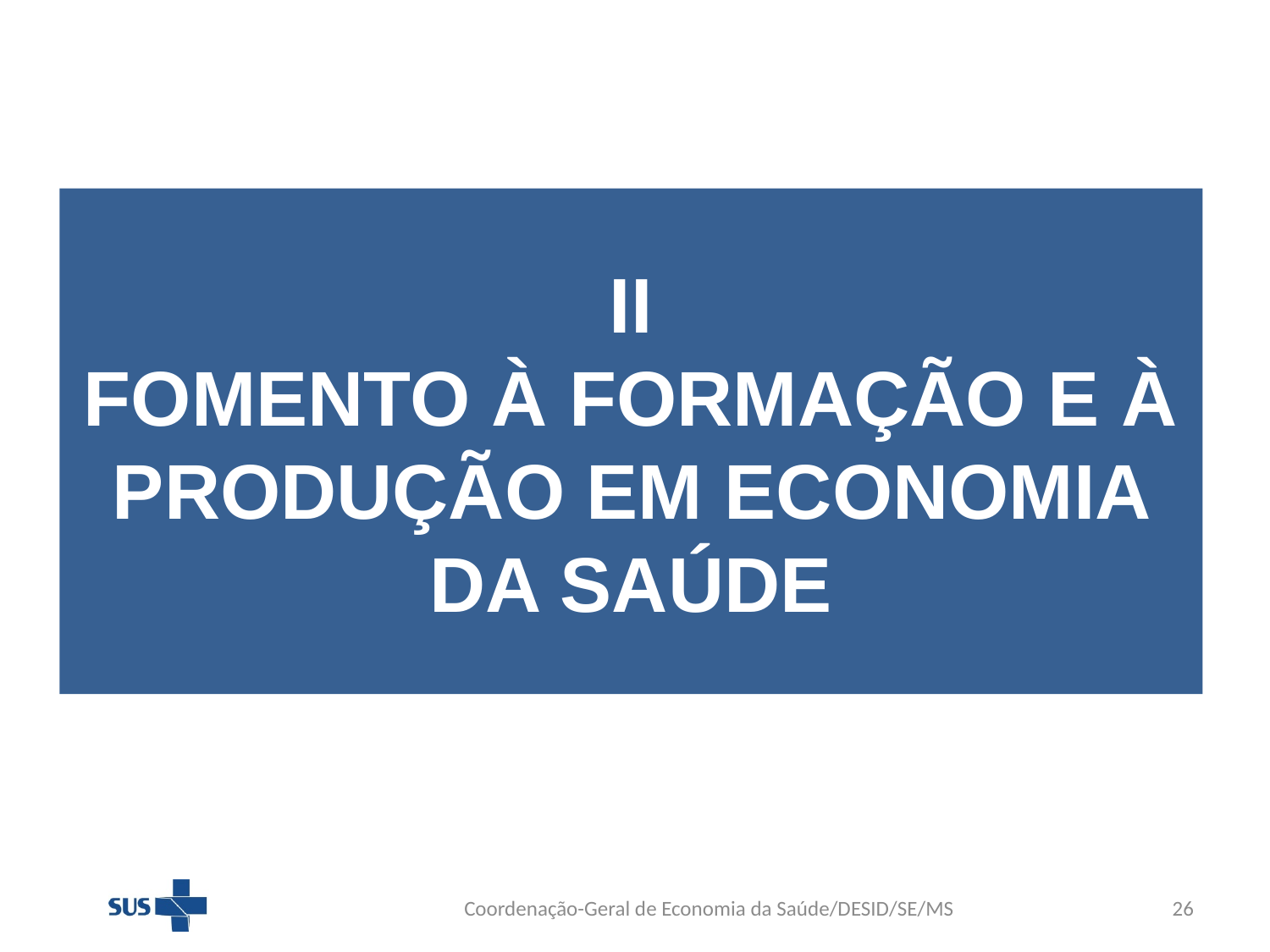

# II FOMENTO À FORMAÇÃO E À PRODUÇÃO EM ECONOMIA DA SAÚDE
Coordenação-Geral de Economia da Saúde/DESID/SE/MS
26